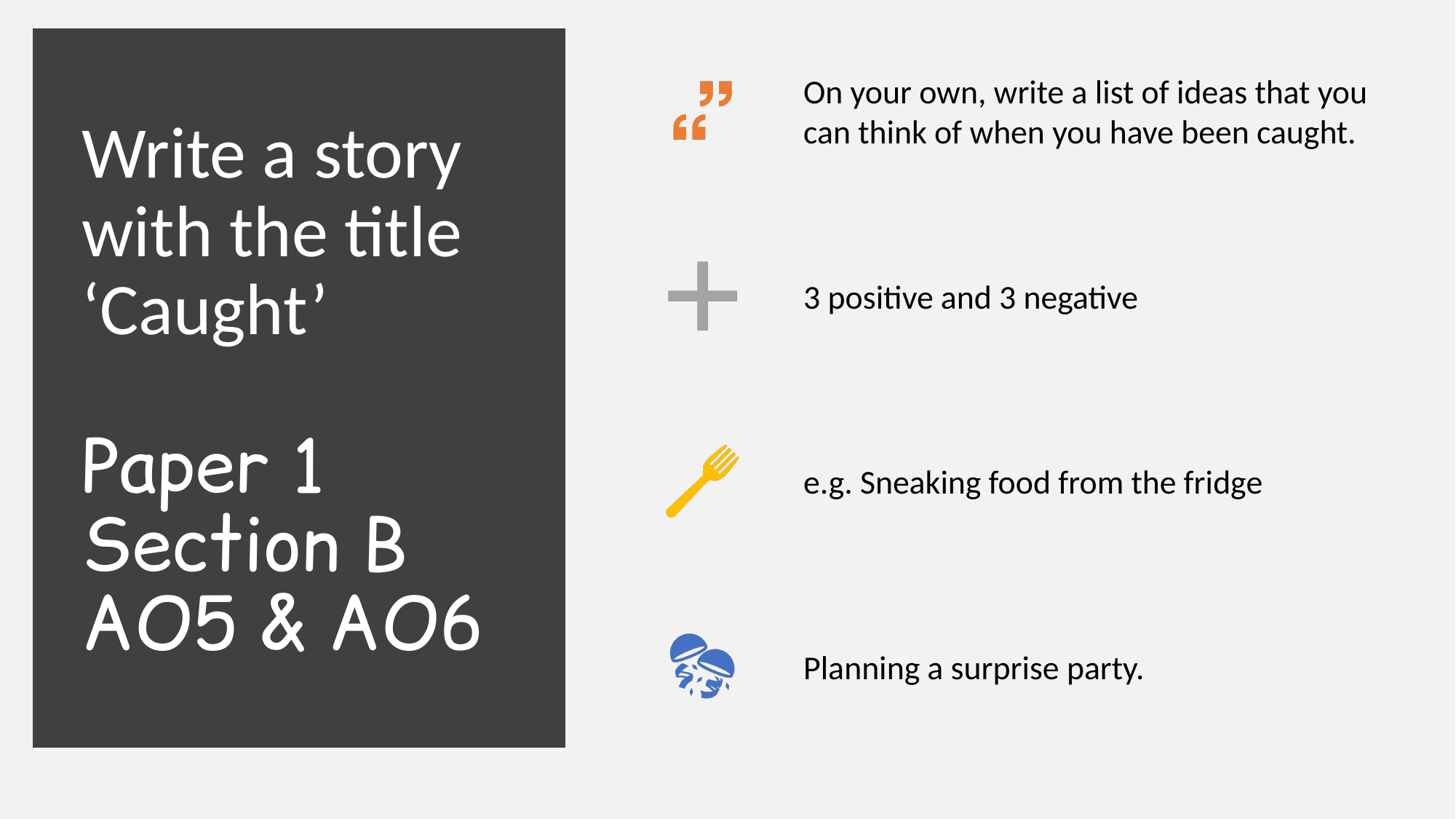

On your own, write a list of ideas that you can think of when you have been caught.
3 positive and 3 negative
e.g. Sneaking food from the fridge
Planning a surprise party.
# Write a story with the title ‘Caught’ Paper 1 Section B AO5 & AO6